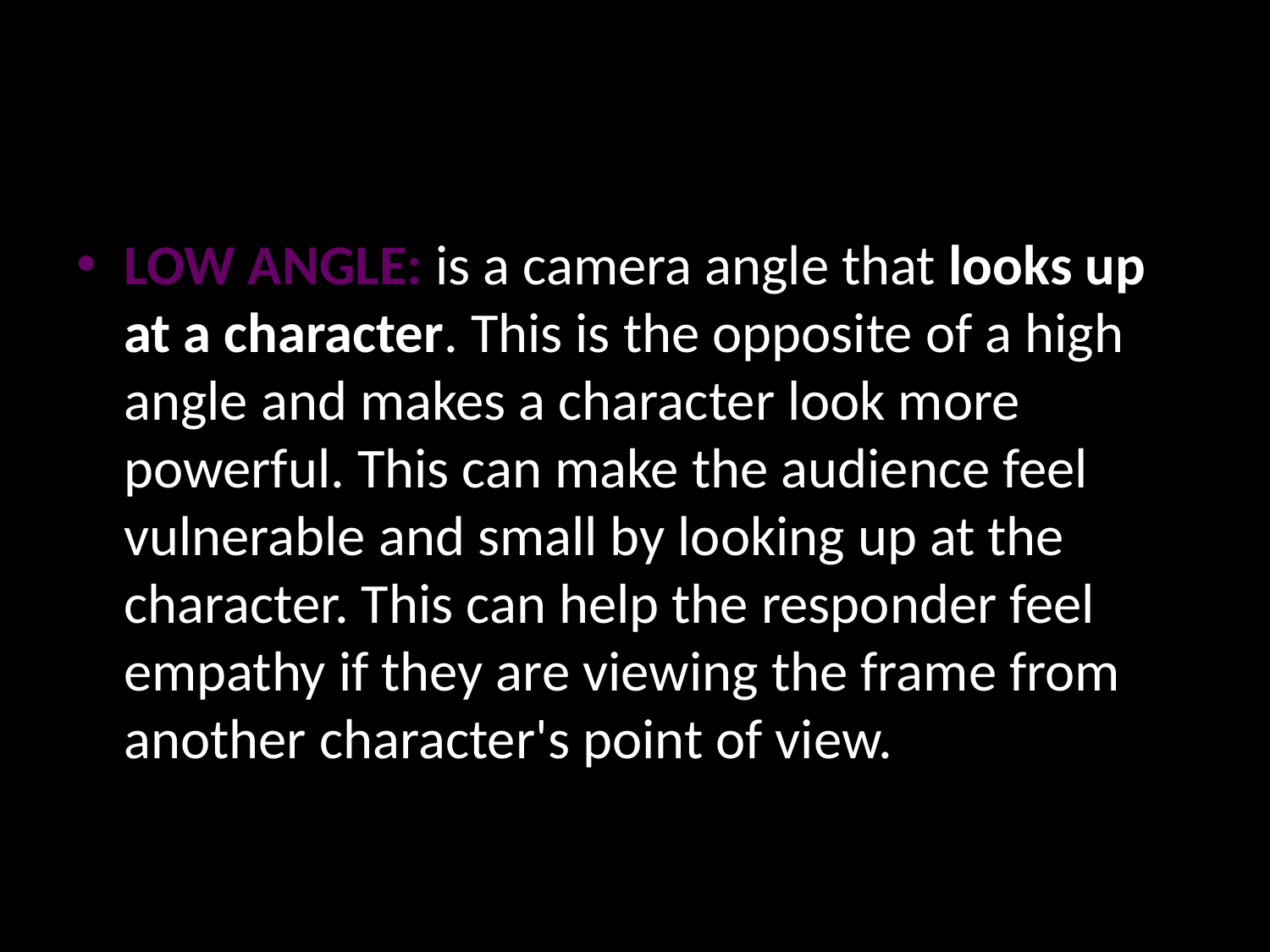

LOW ANGLE: is a camera angle that looks up at a character. This is the opposite of a high angle and makes a character look more powerful. This can make the audience feel vulnerable and small by looking up at the character. This can help the responder feel empathy if they are viewing the frame from another character's point of view.